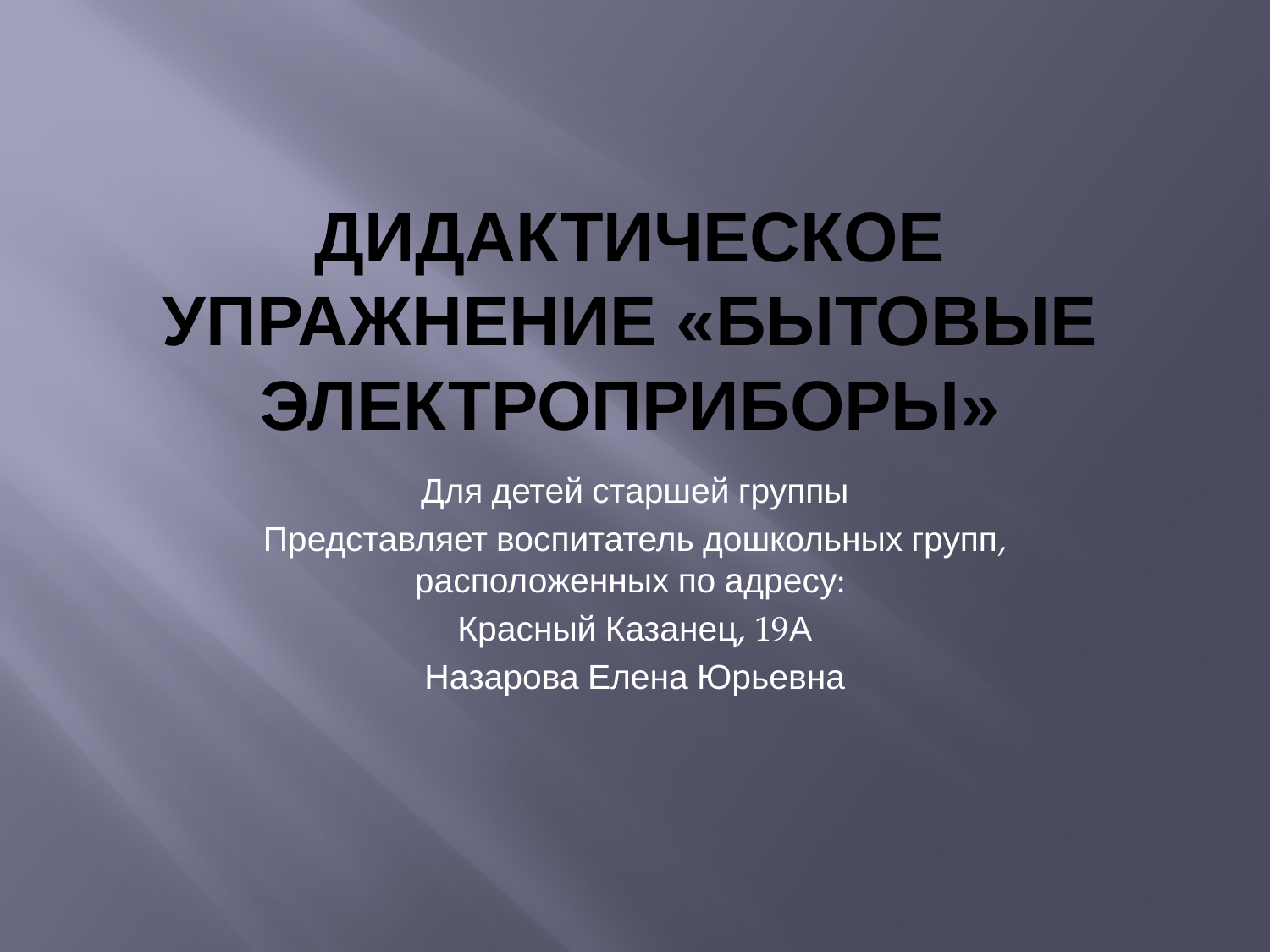

# Дидактическое упражнение «Бытовые Электроприборы»
Для детей старшей группы
Представляет воспитатель дошкольных групп, расположенных по адресу:
Красный Казанец, 19А
Назарова Елена Юрьевна